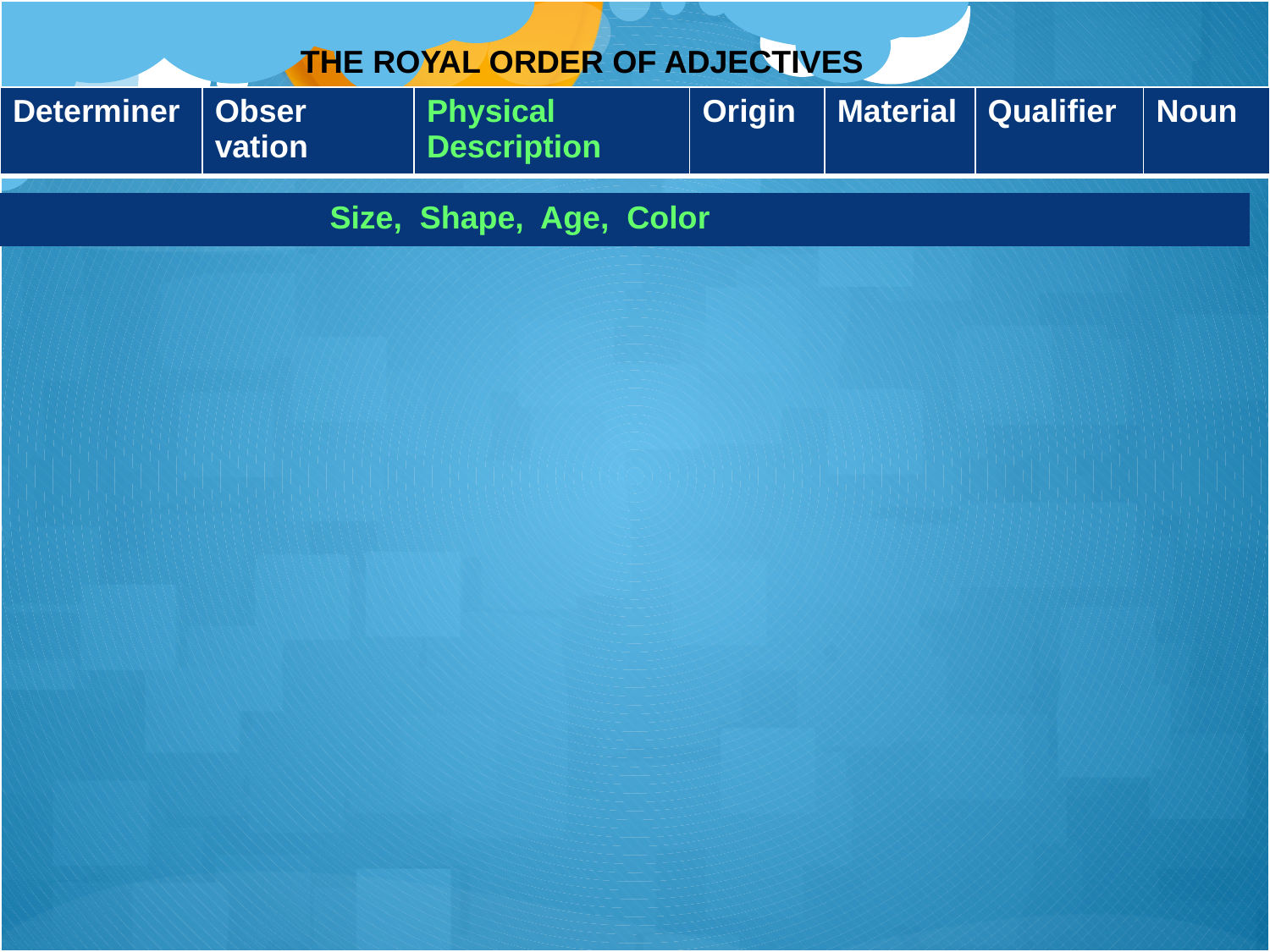

THE ROYAL ORDER OF ADJECTIVES
| Determiner | Obser vation | Physical Description | Origin | Material | Qualifier | Noun |
| --- | --- | --- | --- | --- | --- | --- |
|  | Size, Shape, Age, Color |  |
| --- | --- | --- |